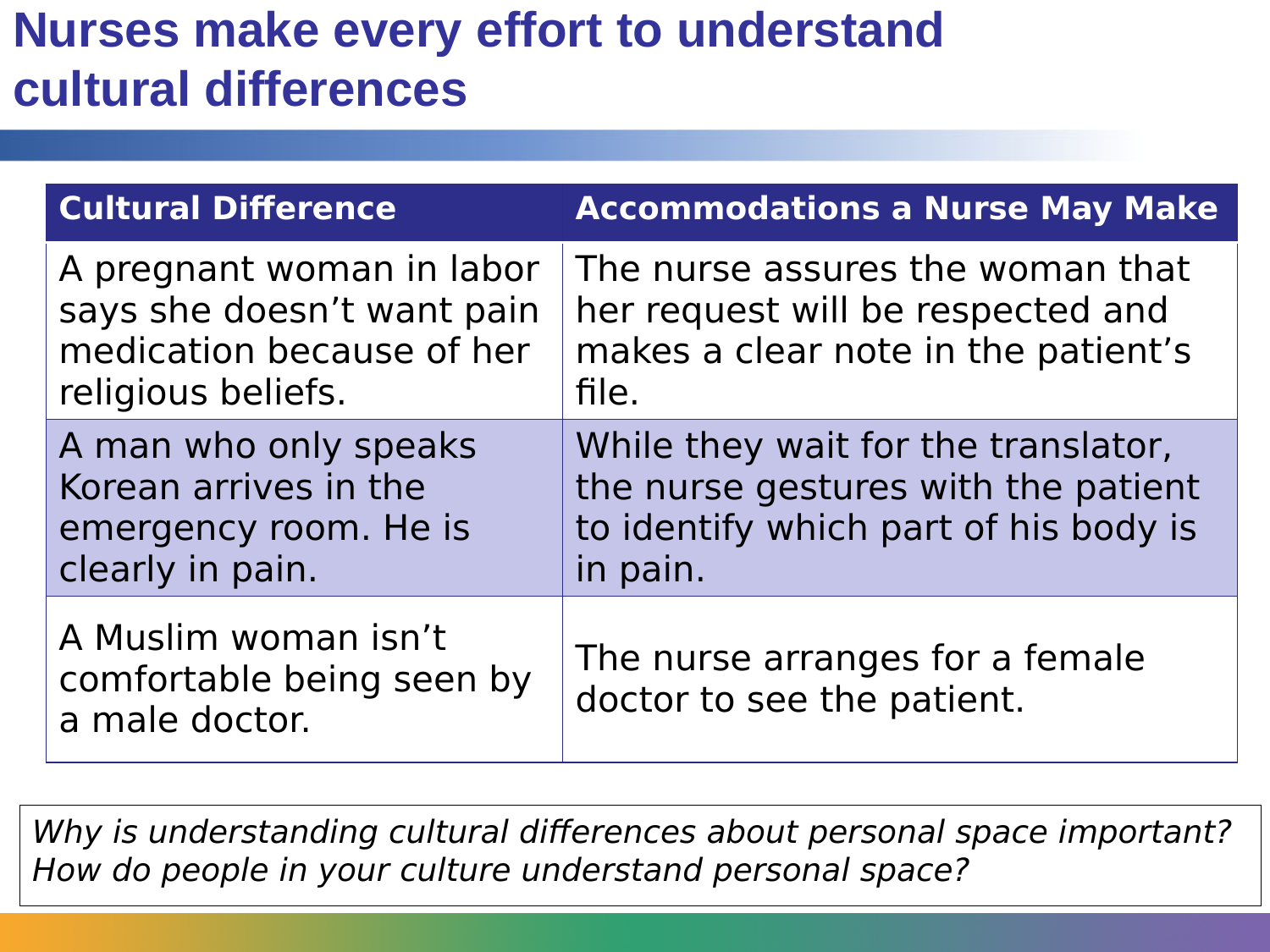

# Nurses make every effort to understand cultural differences
| Cultural Difference | Accommodations a Nurse May Make |
| --- | --- |
| A pregnant woman in labor says she doesn’t want pain medication because of her religious beliefs. | The nurse assures the woman that her request will be respected and makes a clear note in the patient’s file. |
| A man who only speaks Korean arrives in the emergency room. He is clearly in pain. | While they wait for the translator, the nurse gestures with the patient to identify which part of his body is in pain. |
| A Muslim woman isn’t comfortable being seen by a male doctor. | The nurse arranges for a female doctor to see the patient. |
Why is understanding cultural differences about personal space important?
How do people in your culture understand personal space?